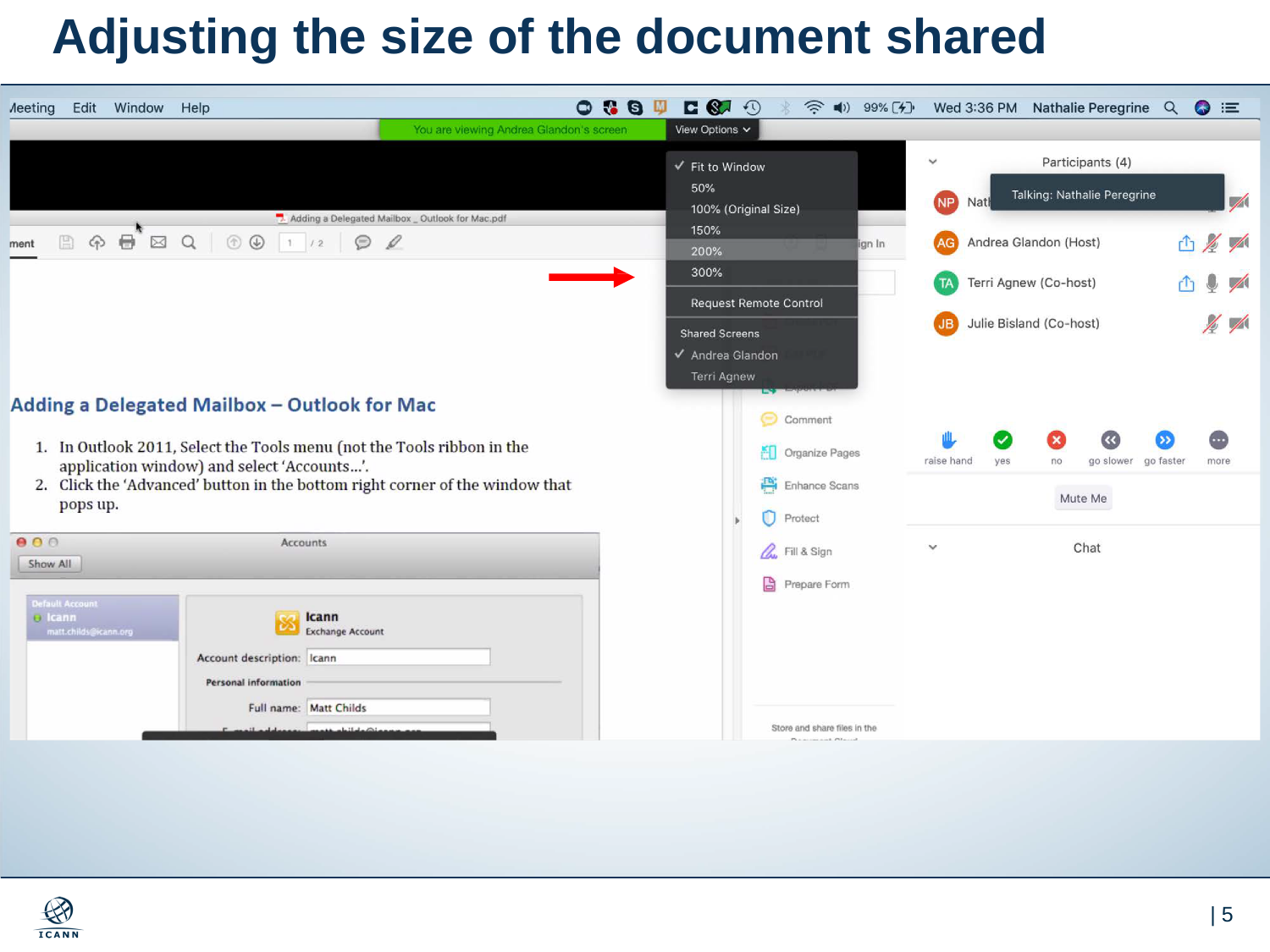

# Adjusting the size of the document shared

| 5